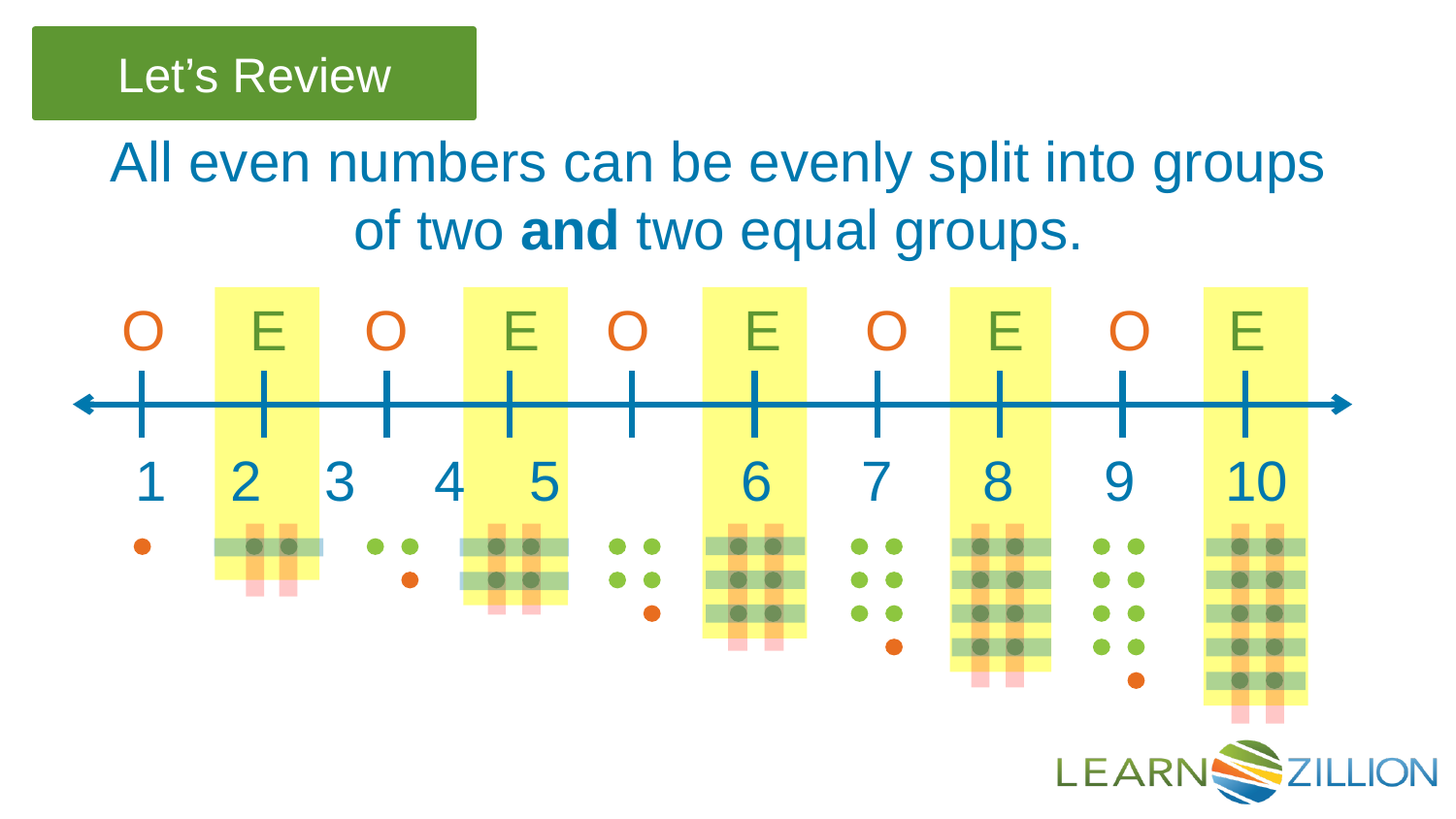

All even numbers can be evenly split into groups of two and two equal groups.
E
O
E
O
E
O
E
O
E
1    2    3     4    5
6
7
8
9
10

O